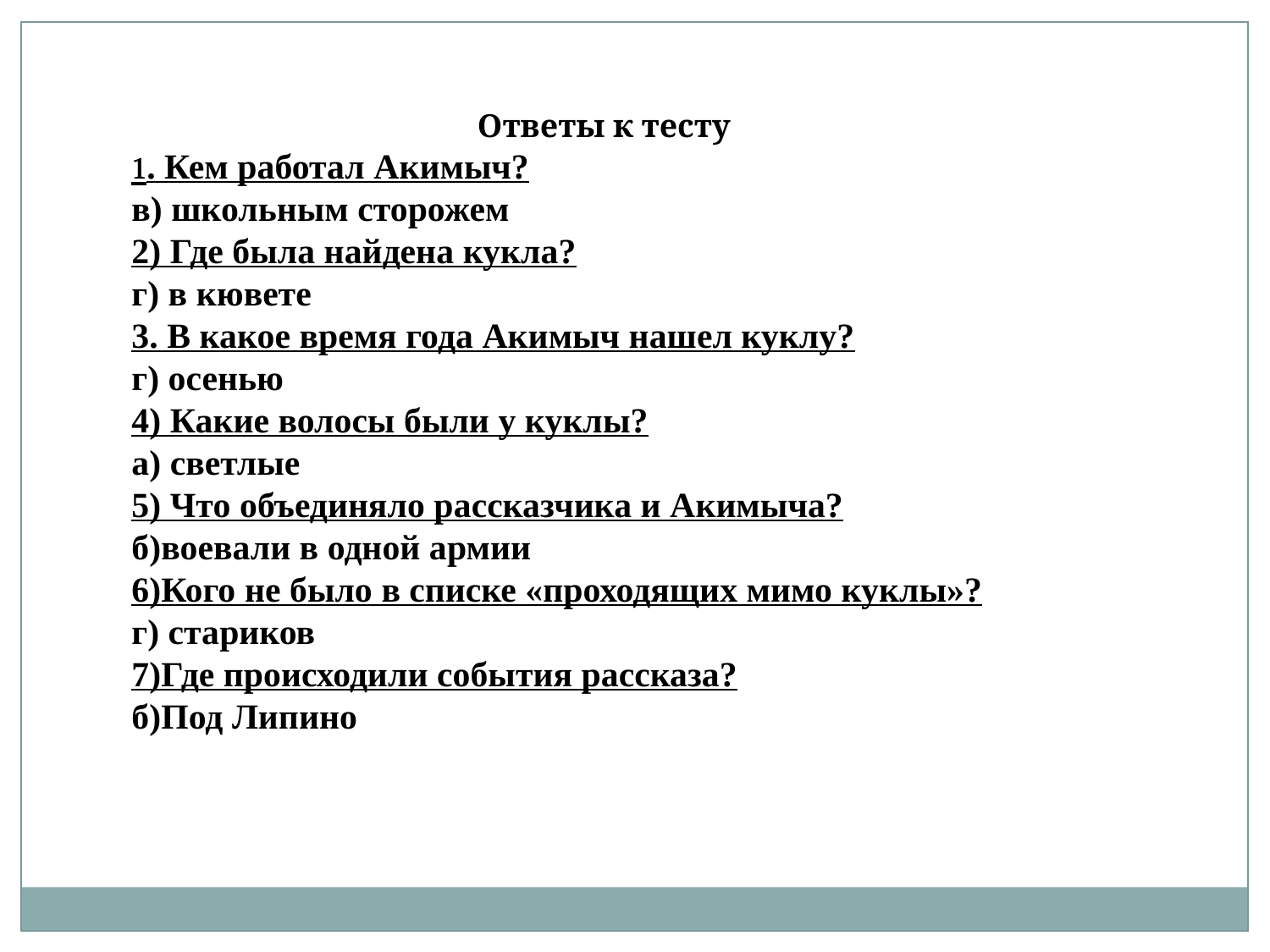

Ответы к тесту
1. Кем работал Акимыч?
в) школьным сторожем
2) Где была найдена кукла?
г) в кювете
3. В какое время года Акимыч нашел куклу?
г) осенью
4) Какие волосы были у куклы?
а) светлые
5) Что объединяло рассказчика и Акимыча?
б)воевали в одной армии
6)Кого не было в списке «проходящих мимо куклы»?
г) стариков
7)Где происходили события рассказа?
б)Под Липино